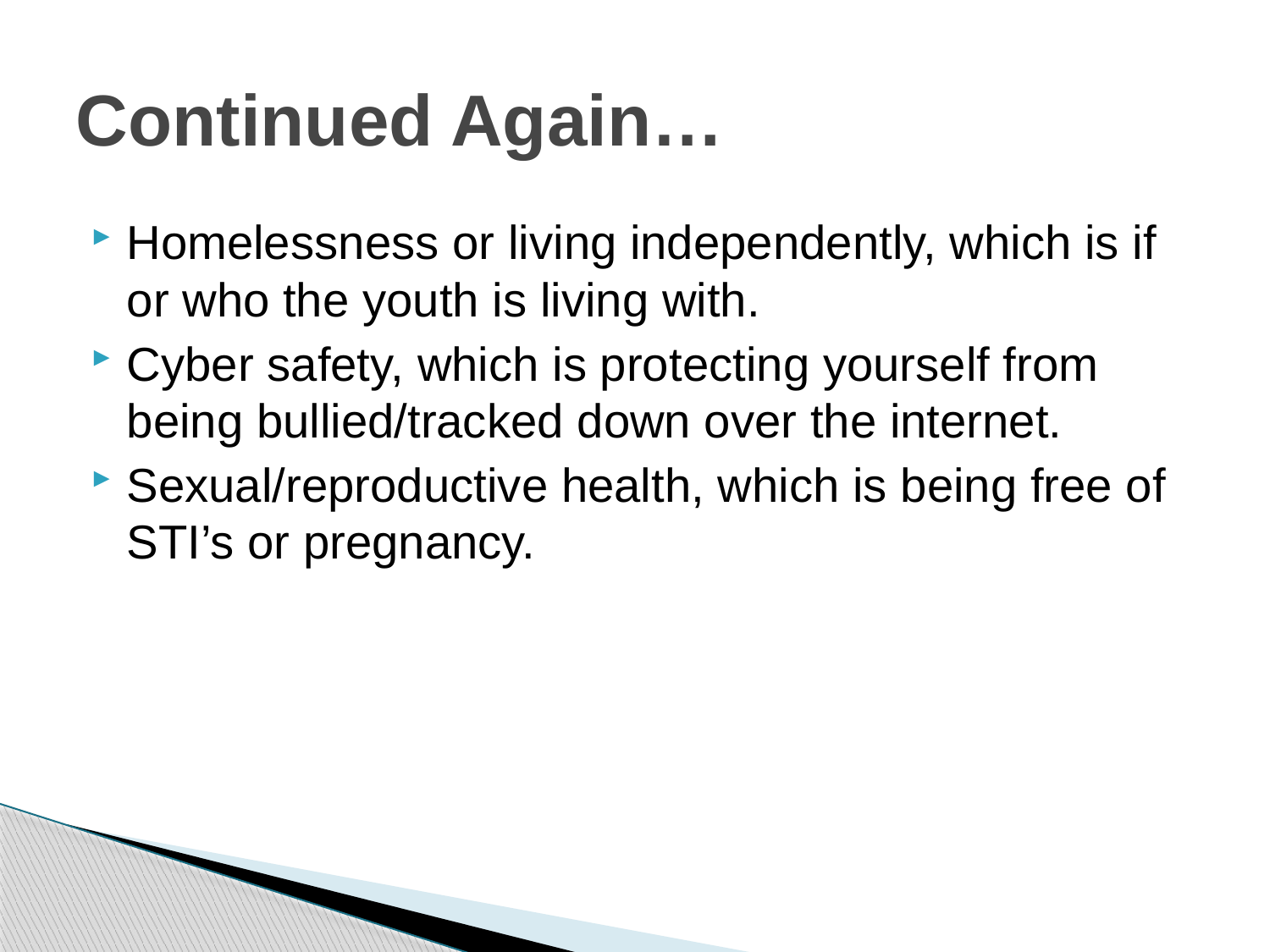

# Continued Again…
Homelessness or living independently, which is if or who the youth is living with.
Cyber safety, which is protecting yourself from being bullied/tracked down over the internet.
Sexual/reproductive health, which is being free of STI’s or pregnancy.